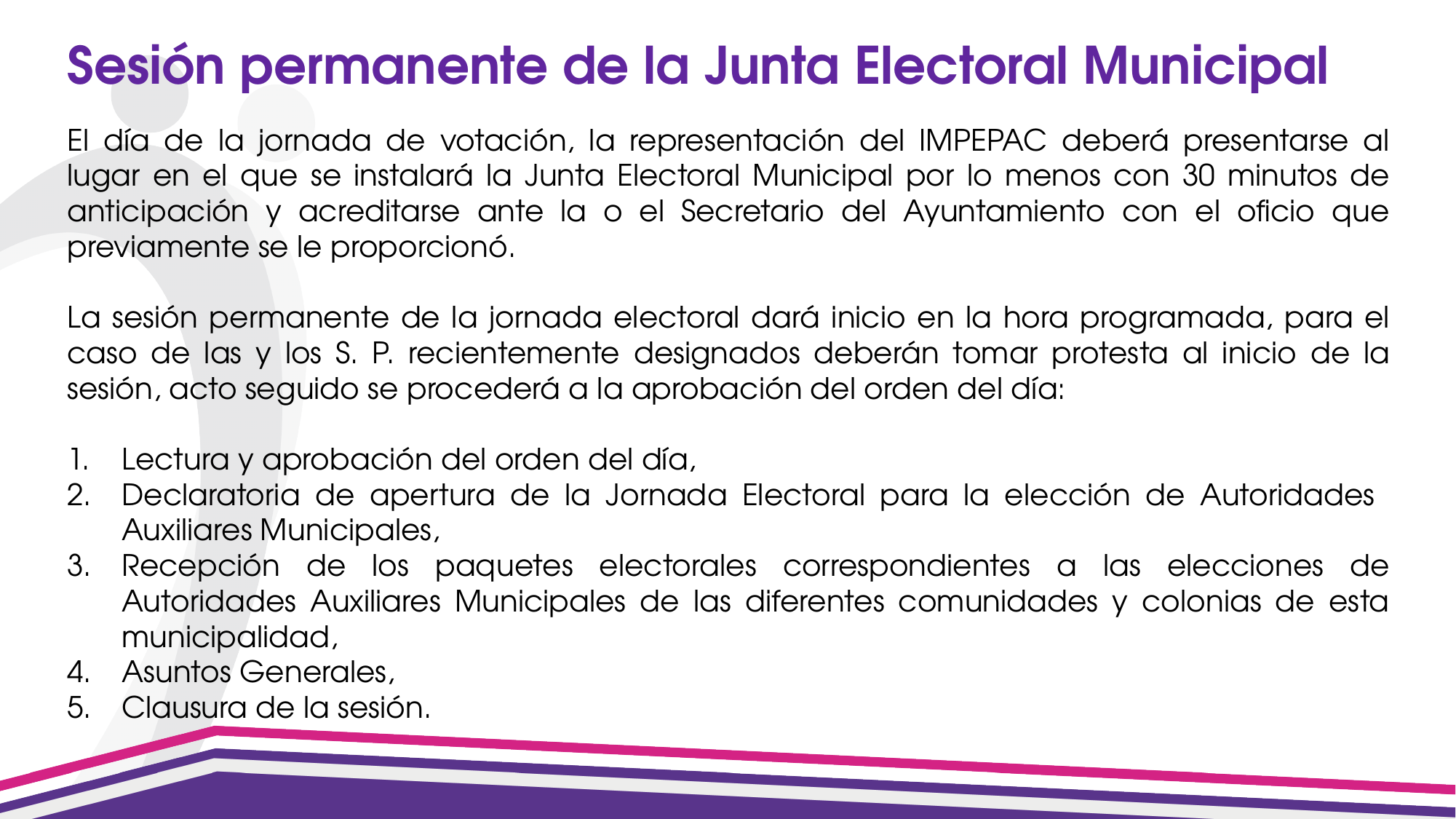

Sesión permanente de la Junta Electoral Municipal
El día de la jornada de votación, la representación del IMPEPAC deberá presentarse al lugar en el que se instalará la Junta Electoral Municipal por lo menos con 30 minutos de anticipación y acreditarse ante la o el Secretario del Ayuntamiento con el oficio que previamente se le proporcionó.

La sesión permanente de la jornada electoral dará inicio en la hora programada, para el caso de las y los S. P. recientemente designados deberán tomar protesta al inicio de la sesión, acto seguido se procederá a la aprobación del orden del día:

Lectura y aprobación del orden del día,
Declaratoria de apertura de la Jornada Electoral para la elección de Autoridades  Auxiliares Municipales,
Recepción de los paquetes electorales correspondientes a las elecciones de Autoridades Auxiliares Municipales de las diferentes comunidades y colonias de esta municipalidad,
Asuntos Generales,
Clausura de la sesión.